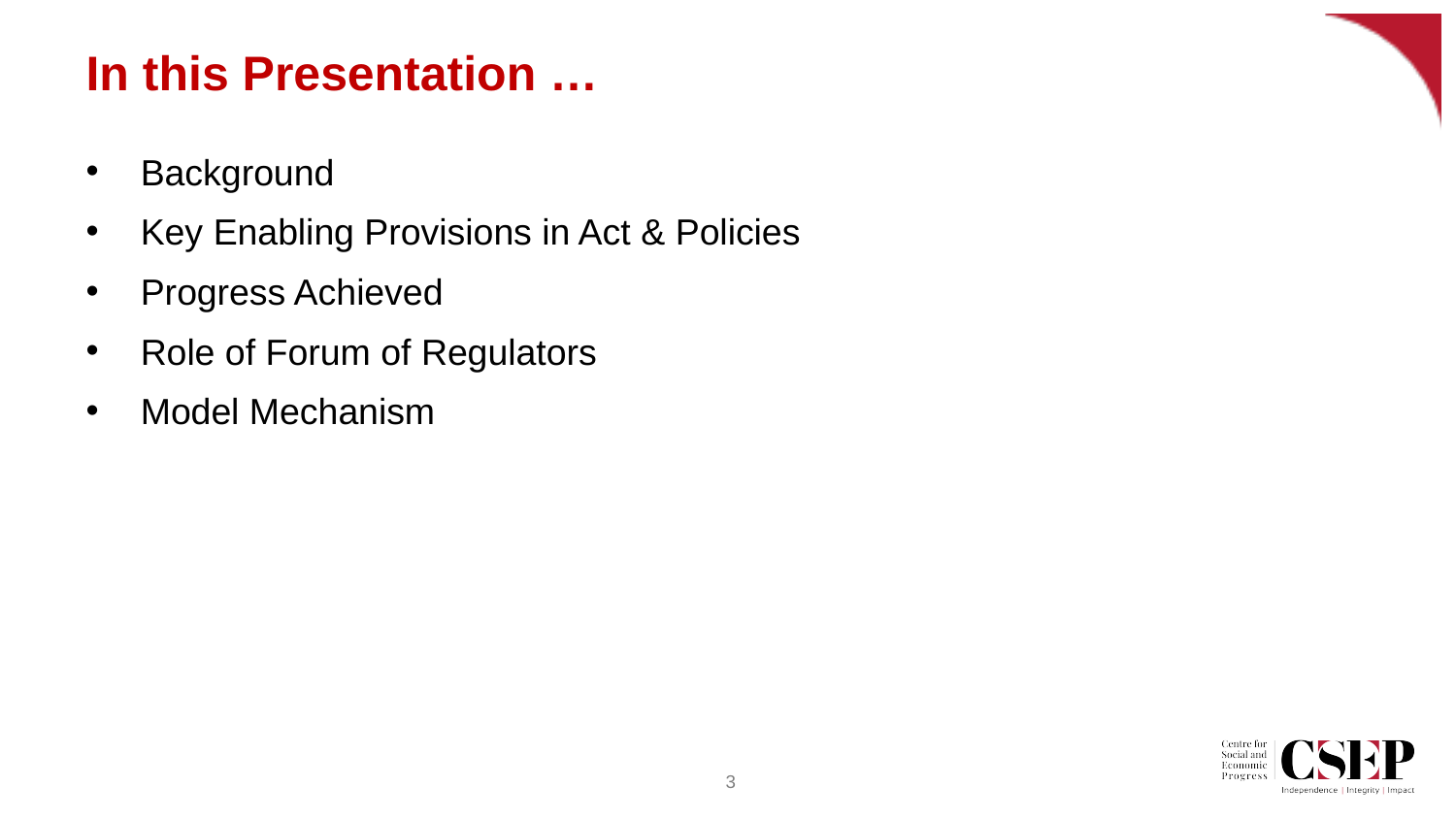

# In this Presentation …
Background
Key Enabling Provisions in Act & Policies
Progress Achieved
Role of Forum of Regulators
Model Mechanism